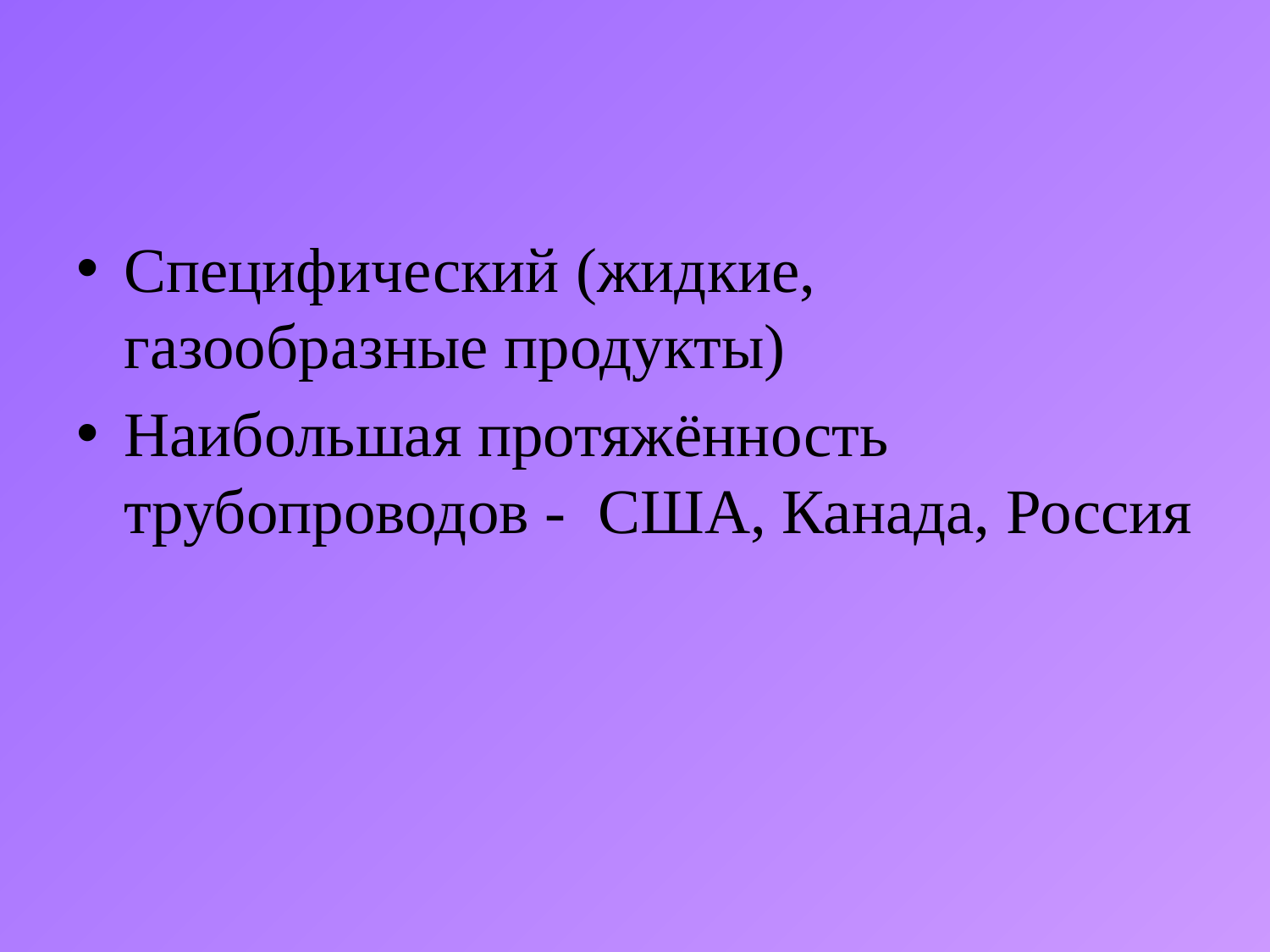

#
Специфический (жидкие, газообразные продукты)
Наибольшая протяжённость трубопроводов -  США, Канада, Россия